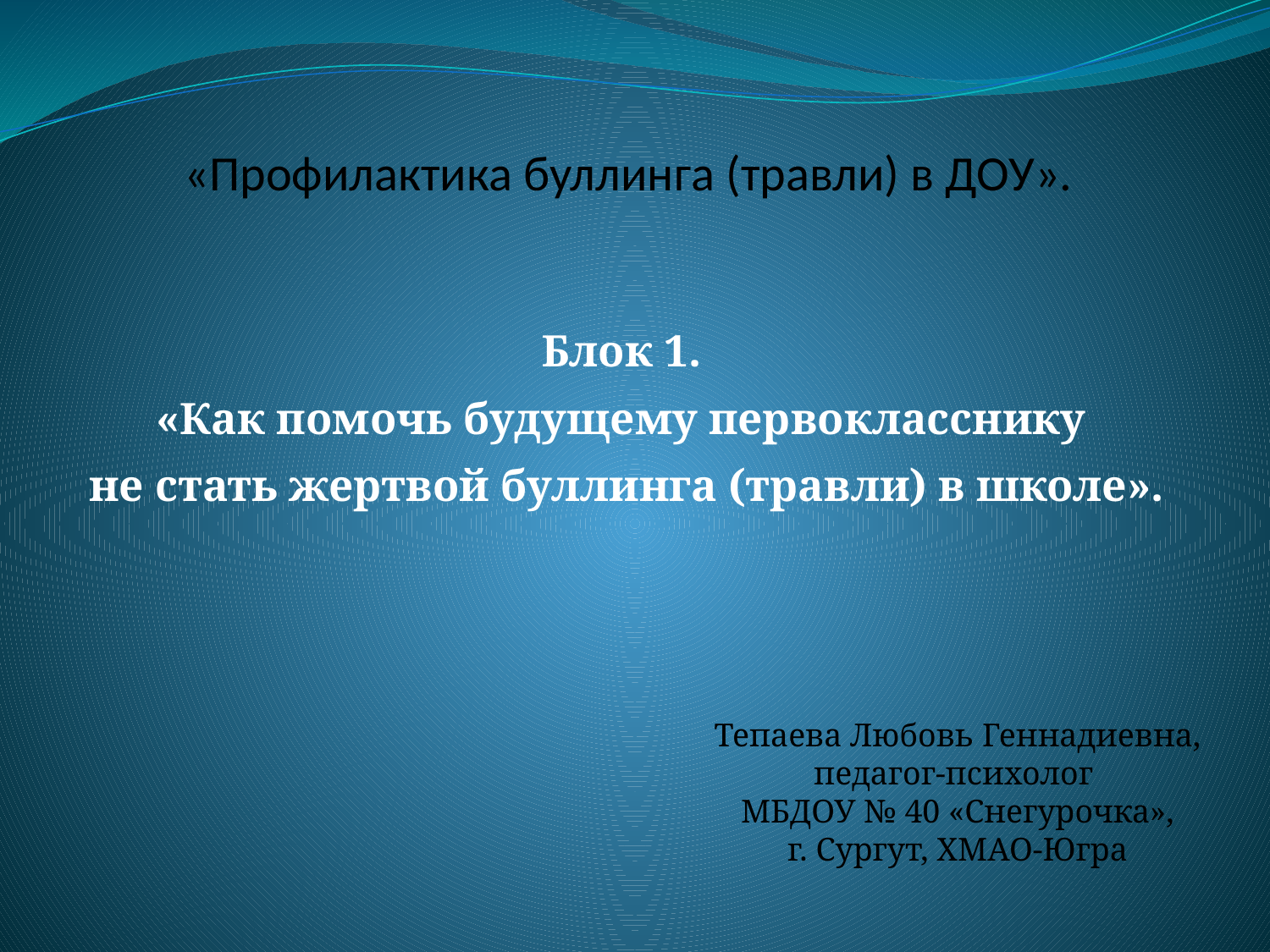

# «Профилактика буллинга (травли) в ДОУ».
Блок 1.
«Как помочь будущему первокласснику
не стать жертвой буллинга (травли) в школе».
Тепаева Любовь Геннадиевна, педагог-психолог
МБДОУ № 40 «Снегурочка»,
 г. Сургут, ХМАО-Югра